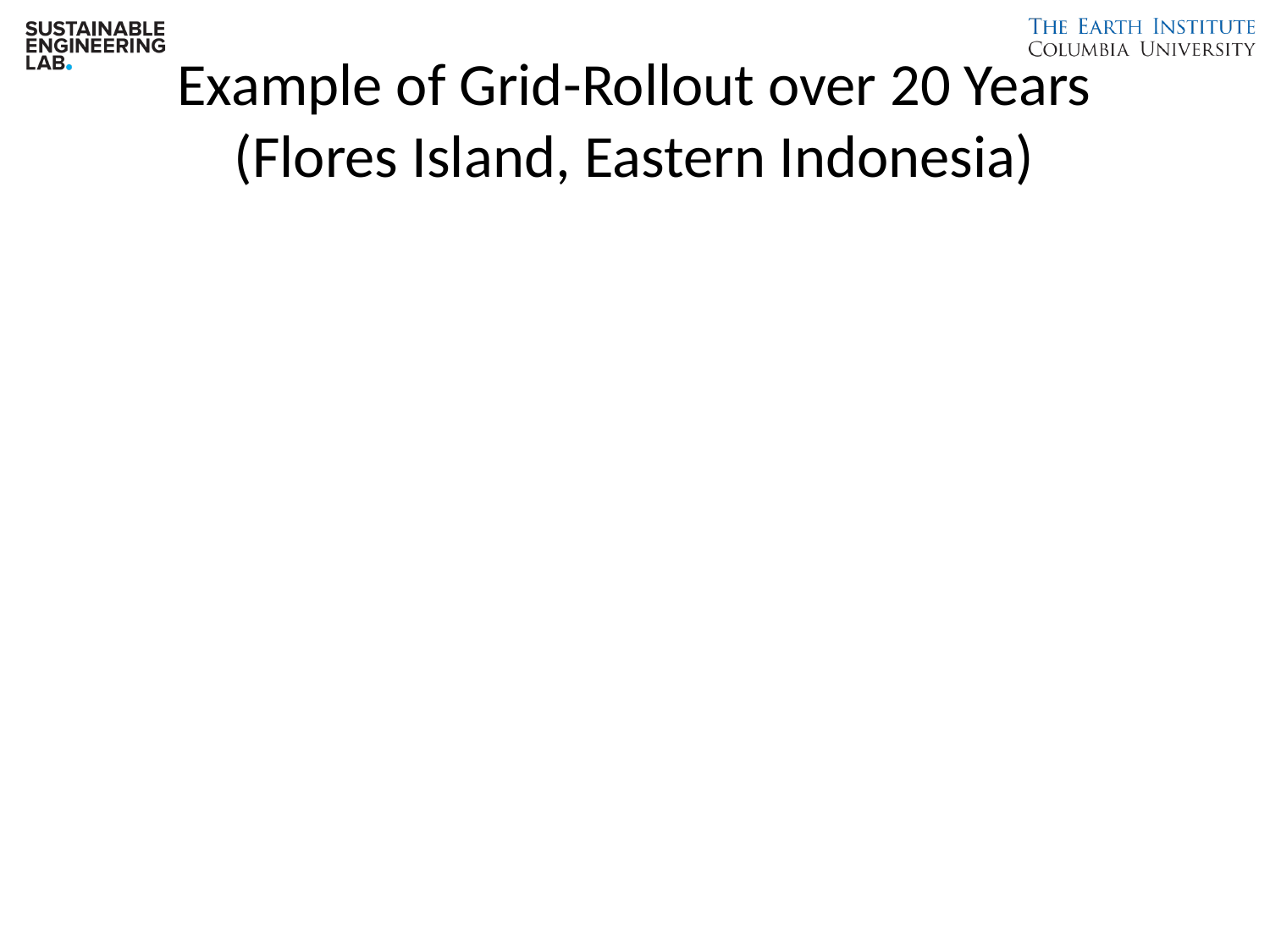

# Example of Grid-Rollout over 20 Years (Flores Island, Eastern Indonesia)